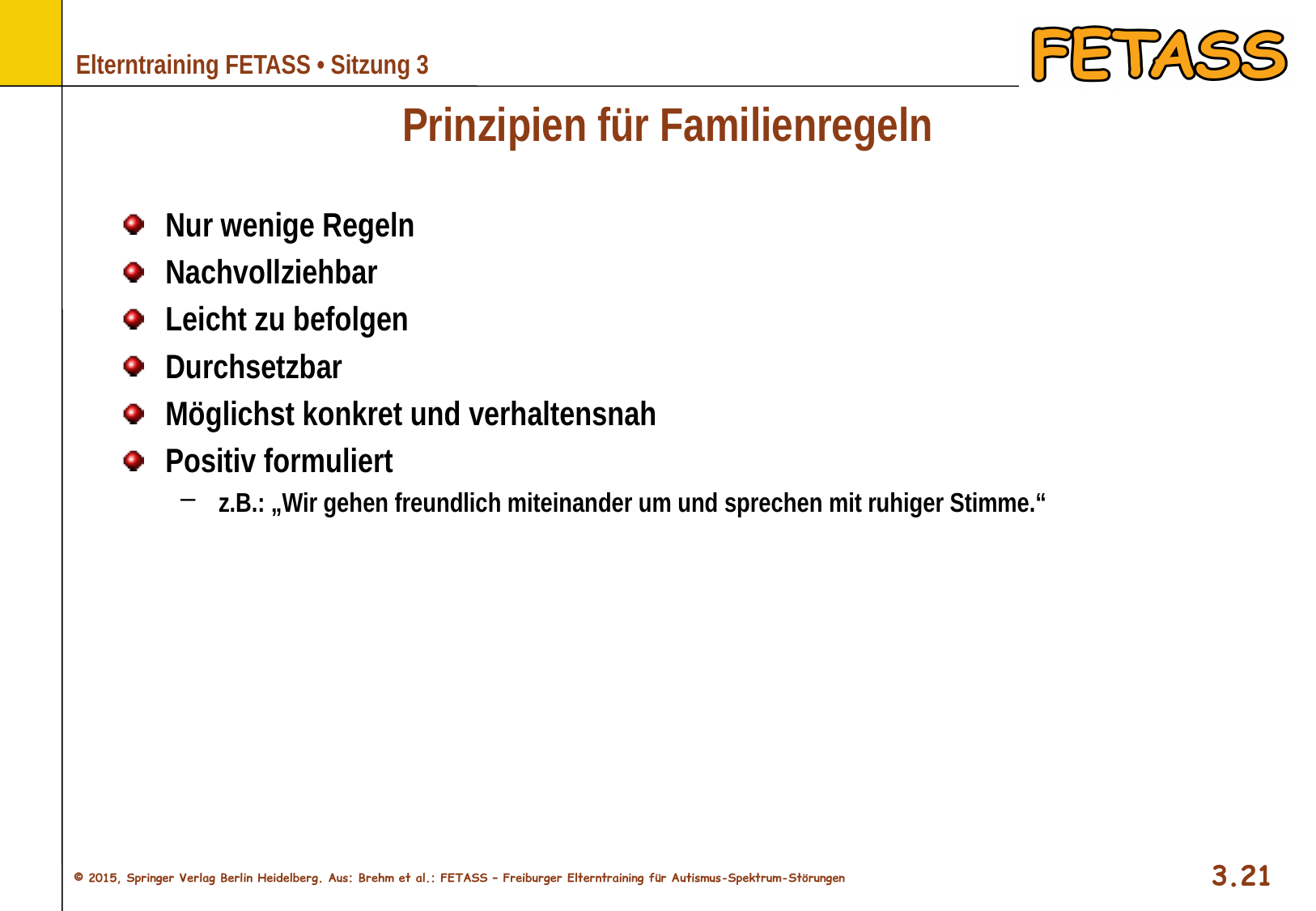

# Prinzipien für Familienregeln
Nur wenige Regeln
Nachvollziehbar
Leicht zu befolgen
Durchsetzbar
Möglichst konkret und verhaltensnah
Positiv formuliert
z.B.: „Wir gehen freundlich miteinander um und sprechen mit ruhiger Stimme.“